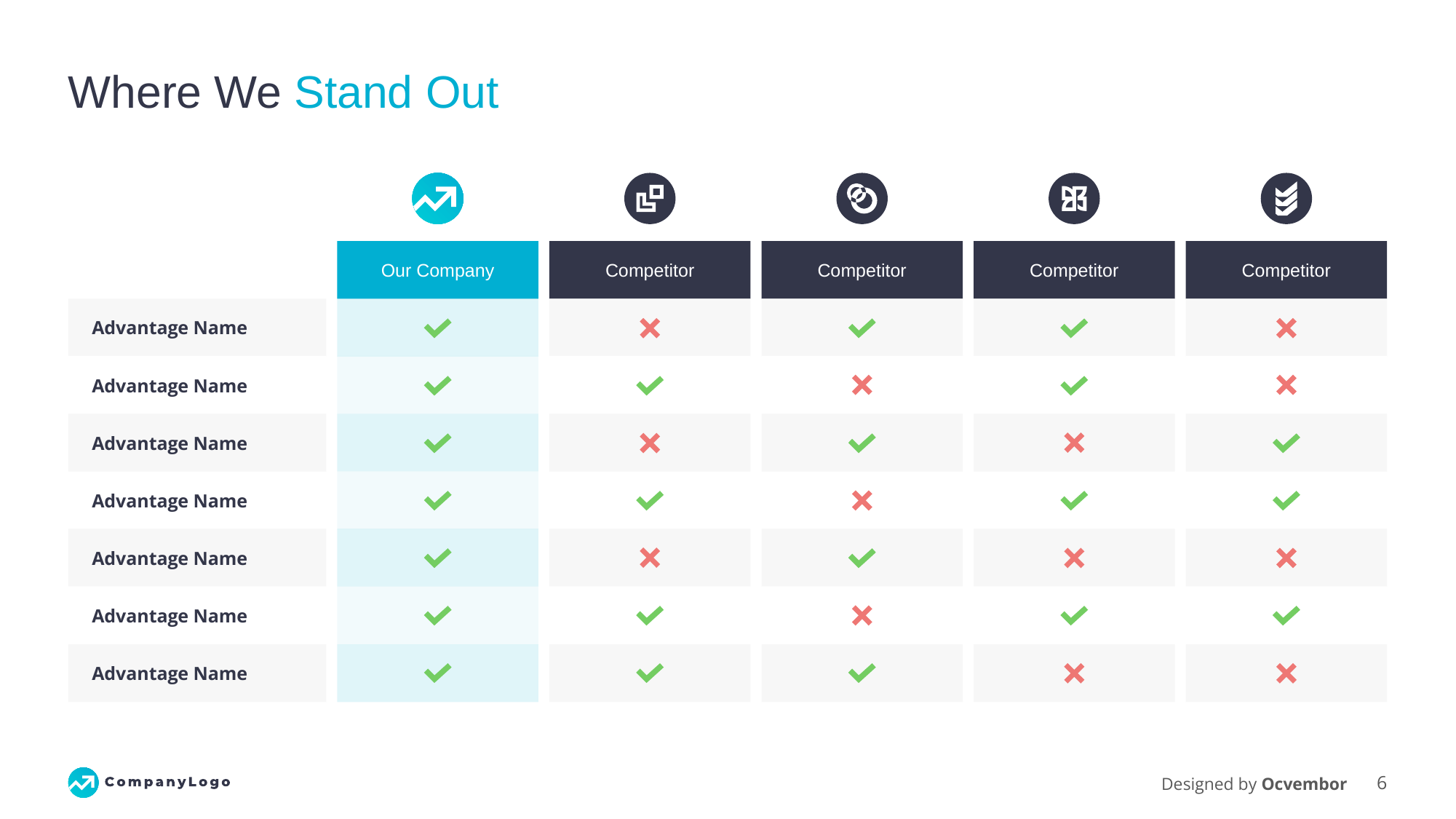

# Where We Stand Out

Our Company
Competitor
Competitor
Competitor
Competitor

Advantage Name

Advantage Name

Advantage Name

Advantage Name

Advantage Name

Advantage Name

Advantage Name